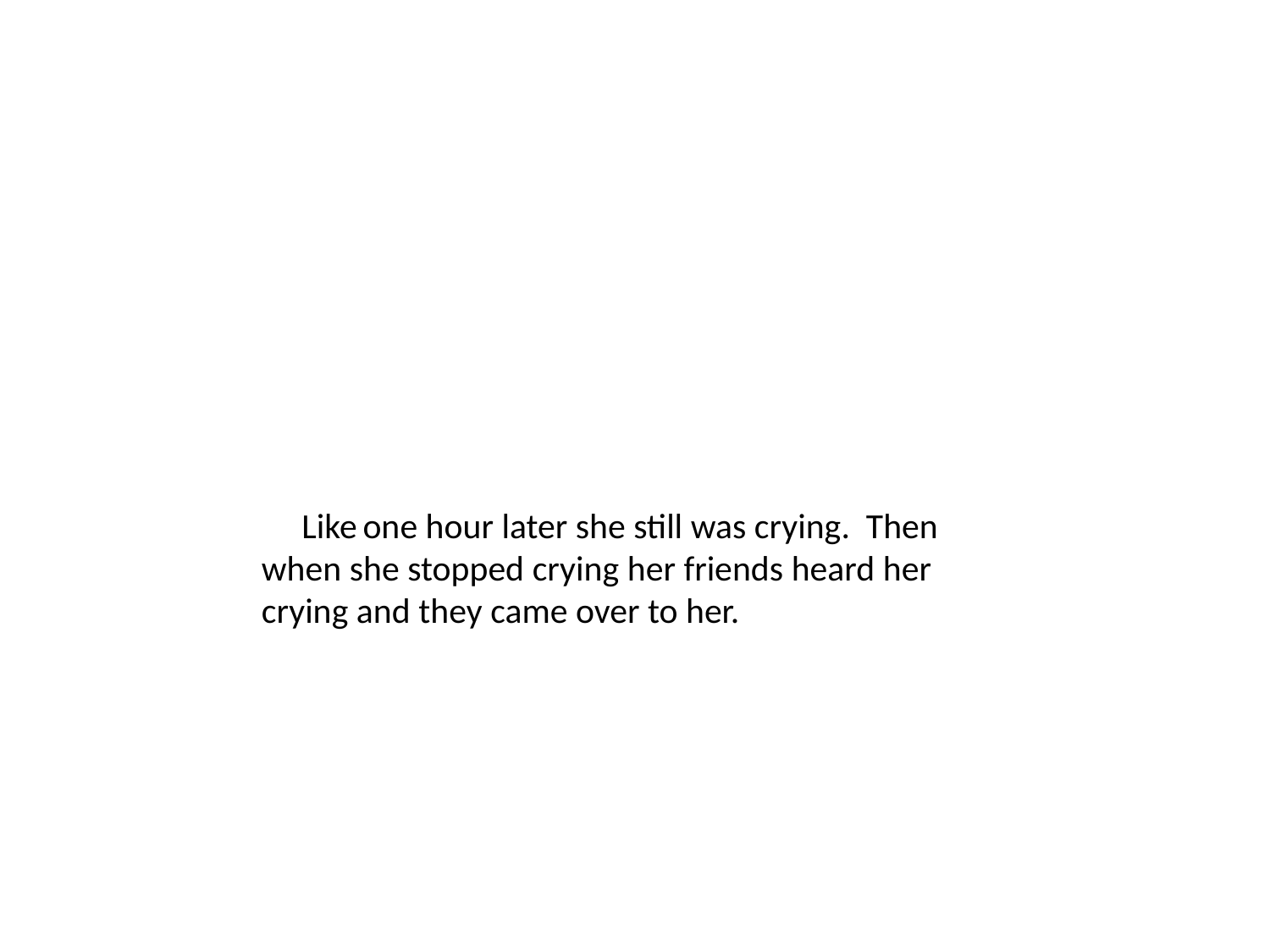

Like one hour later she still was crying.  Then when she stopped crying her friends heard her crying and they came over to her.
#